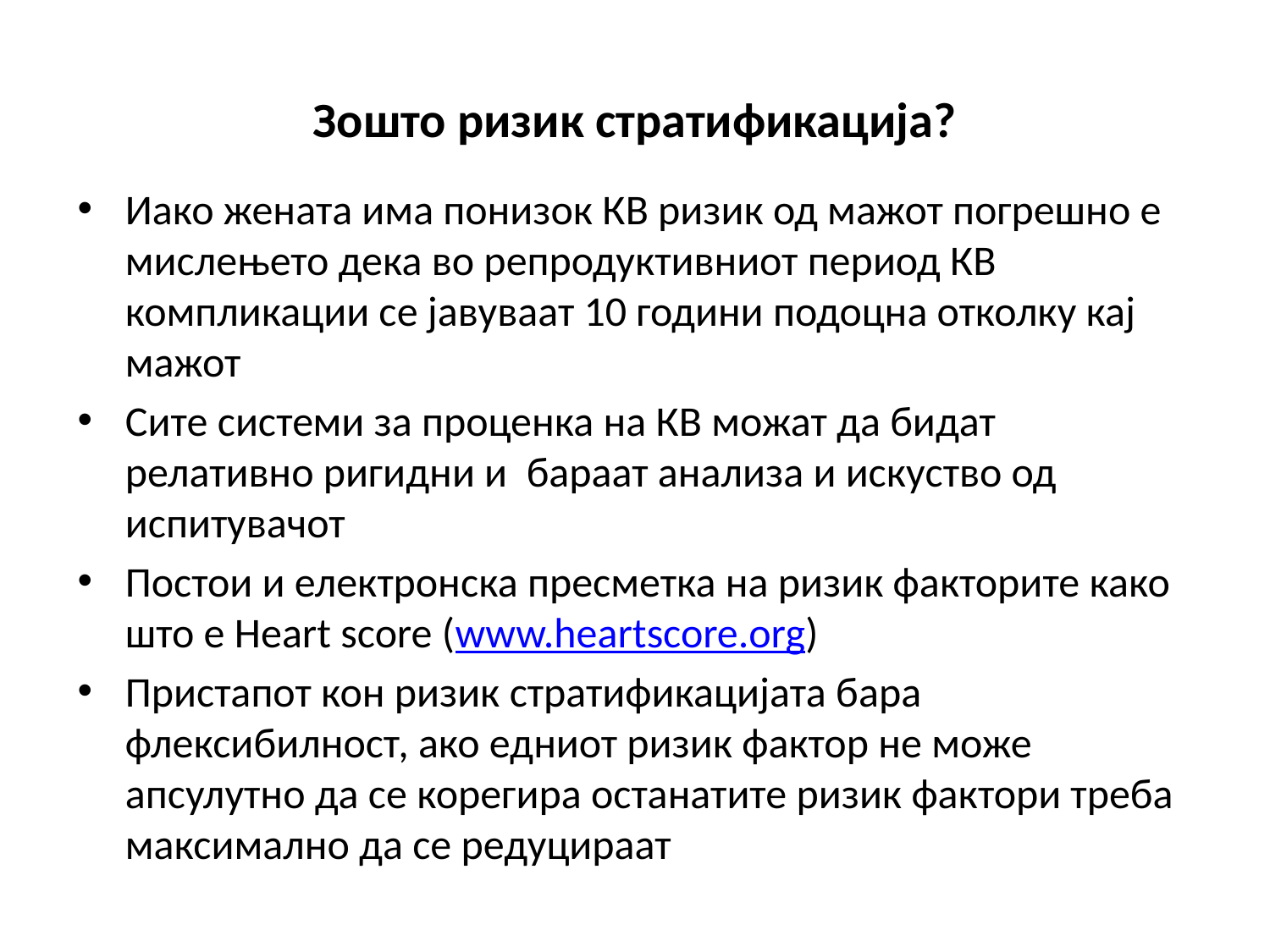

# Зошто ризик стратификација?
Иако жената има понизок КВ ризик од мажот погрешно е мислењето дека во репродуктивниот период КВ компликации се јавуваат 10 години подоцна отколку кај мажот
Сите системи за проценка на КВ можат да бидат  релативно ригидни и  бараат анализа и искуство од испитувачот
Постои и електронска пресметка на ризик факторите како што е Heart score (www.heartscore.org)
Пристапот кон ризик стратификацијата бара флексибилност, ако едниот ризик фактор не може апсулутно да се корегира останатите ризик фактори треба максимално да се редуцираат